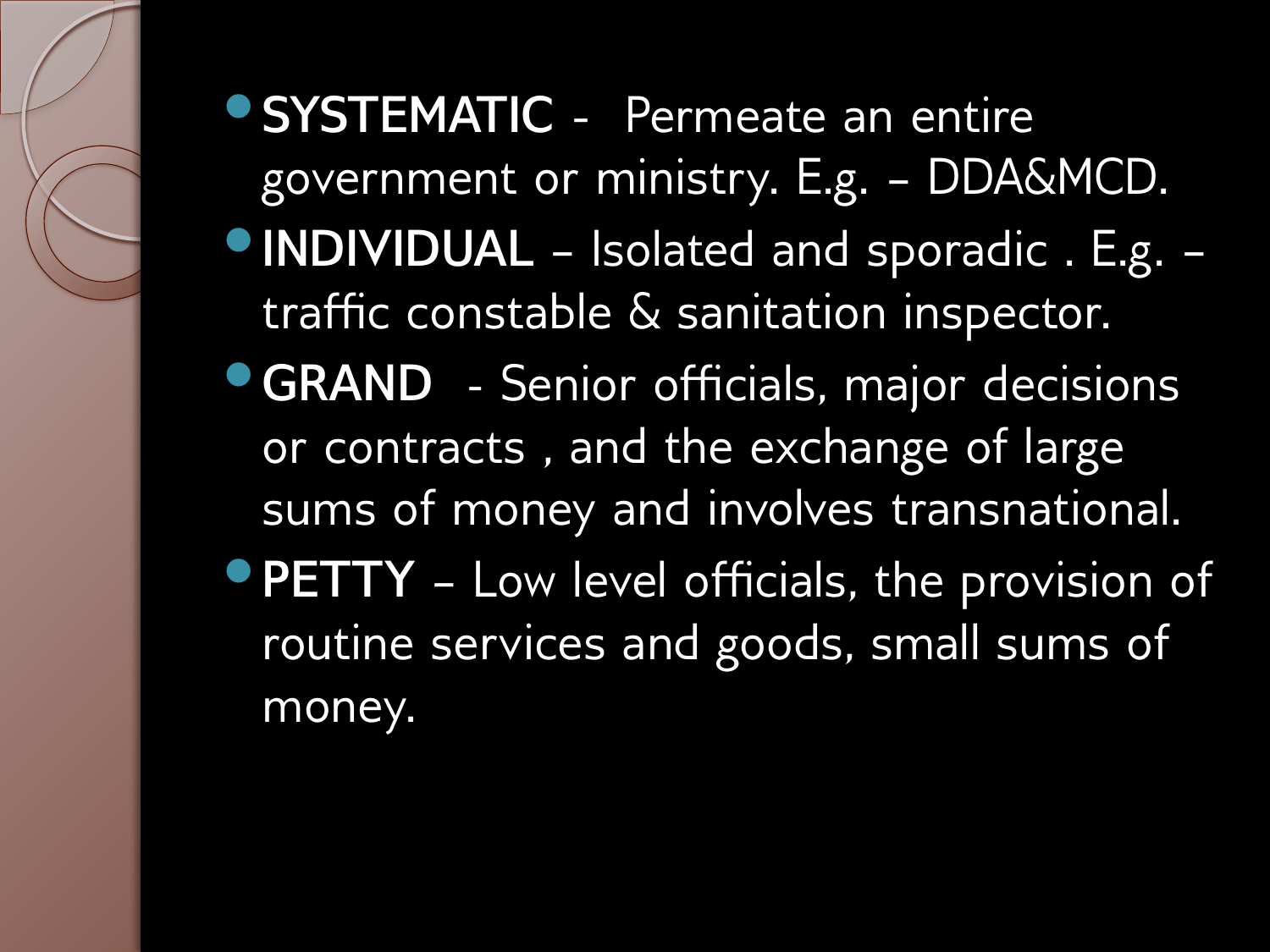

SYSTEMATIC -  Permeate an entire government or ministry. E.g. – DDA&MCD.
INDIVIDUAL – Isolated and sporadic . E.g. – traffic constable & sanitation inspector.
GRAND  - Senior officials, major decisions or contracts , and the exchange of large sums of money and involves transnational.
PETTY – Low level officials, the provision of routine services and goods, small sums of money.